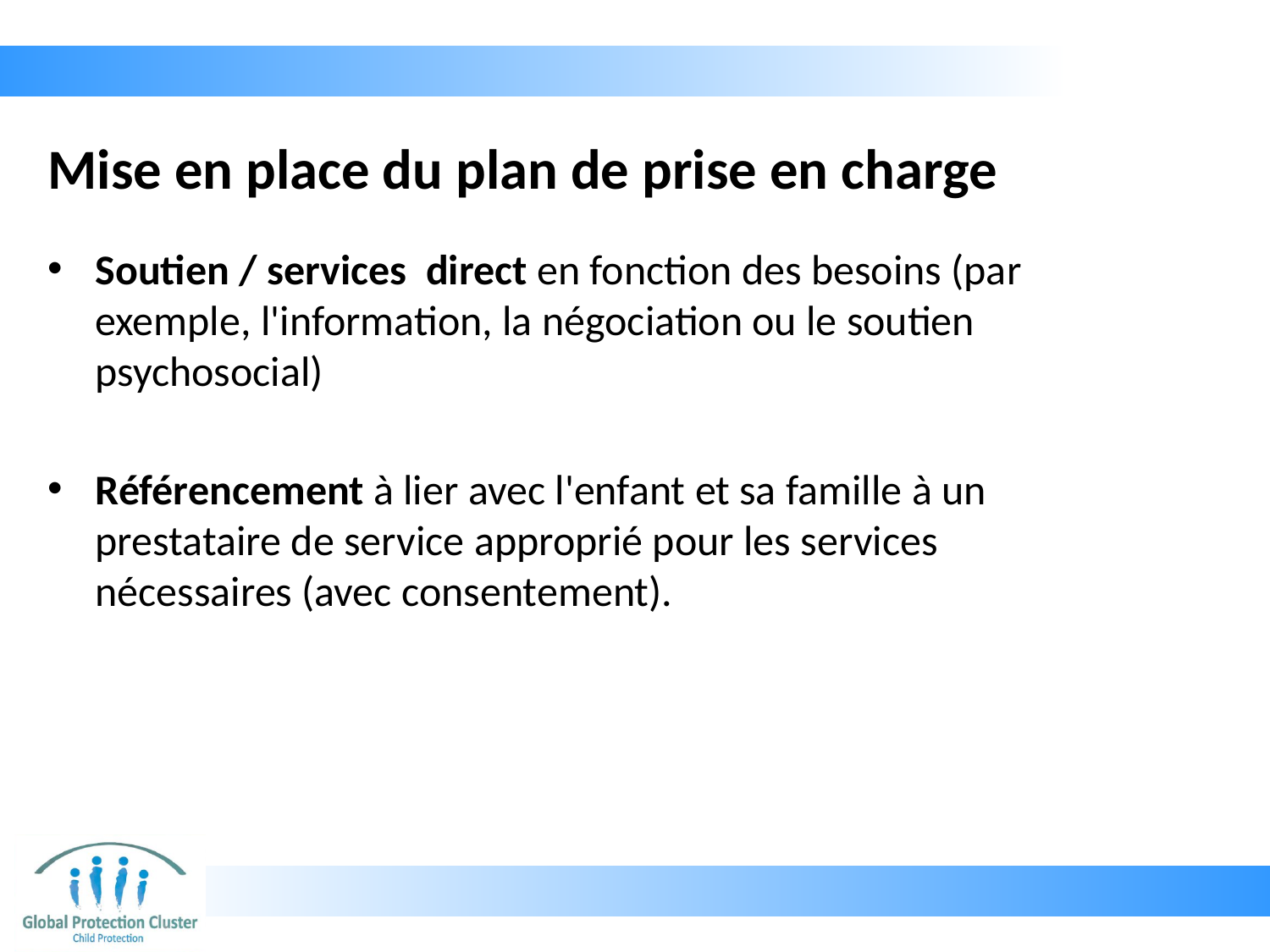

# Mise en place du plan de prise en charge
Soutien / services  direct en fonction des besoins (par exemple, l'information, la négociation ou le soutien psychosocial)

Référencement à lier avec l'enfant et sa famille à un prestataire de service approprié pour les services nécessaires (avec consentement).